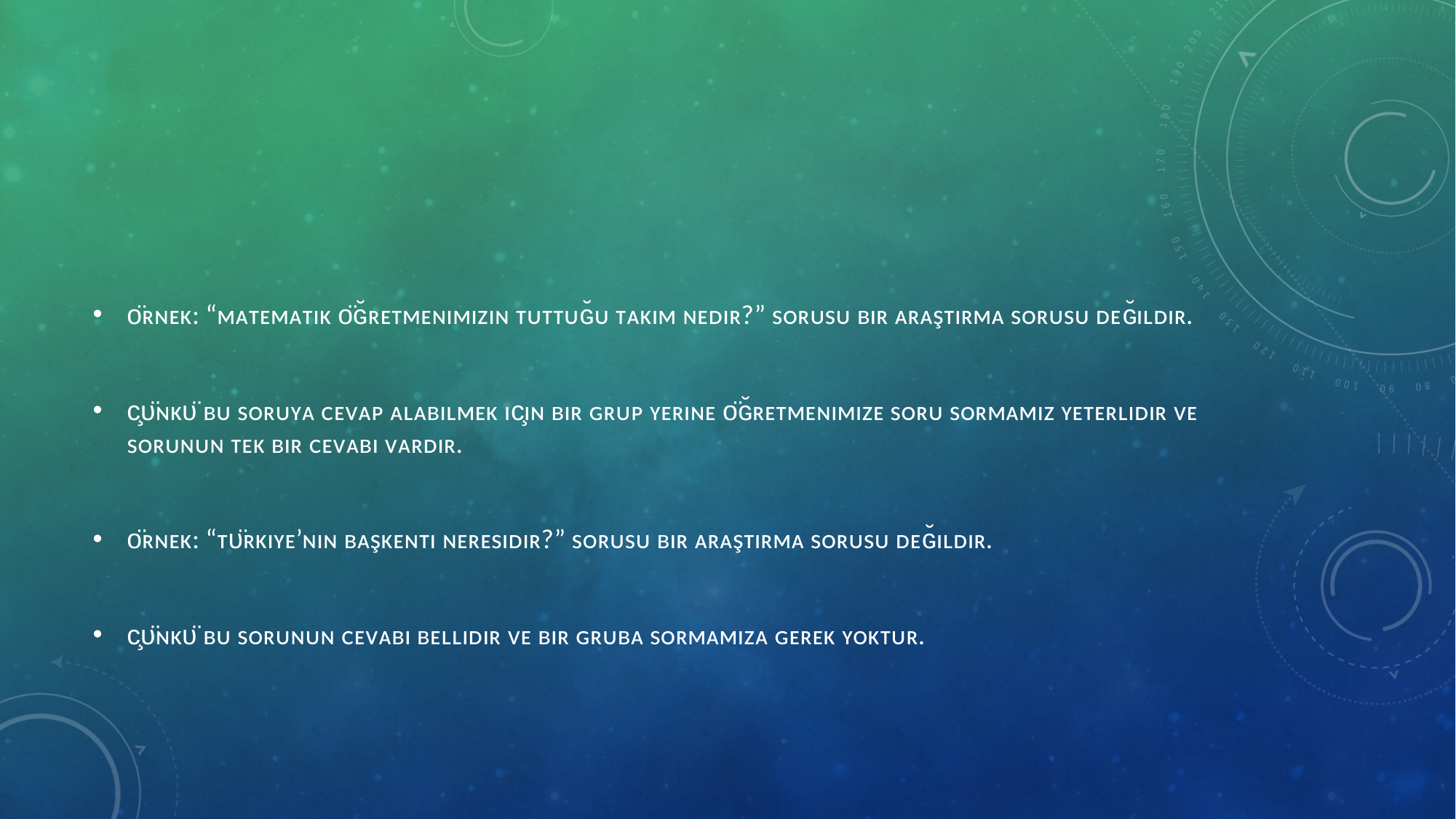

#
ᴏ̈ʀɴᴇᴋ: “ᴍᴀᴛᴇᴍᴀᴛɪᴋ ᴏ̈ɢ̆ʀᴇᴛᴍᴇɴɪᴍɪᴢɪɴ ᴛᴜᴛᴛᴜɢ̆ᴜ ᴛᴀᴋıᴍ ɴᴇᴅɪʀ?” sᴏʀᴜsᴜ ʙɪʀ ᴀʀᴀşᴛıʀᴍᴀ sᴏʀᴜsᴜ ᴅᴇɢ̆ɪʟᴅɪʀ.

ᴄ̧ᴜ̈ɴᴋᴜ̈ ʙᴜ sᴏʀᴜʏᴀ ᴄᴇᴠᴀᴘ ᴀʟᴀʙɪʟᴍᴇᴋ ɪᴄ̧ɪɴ ʙɪʀ ɢʀᴜᴘ ʏᴇʀɪɴᴇ ᴏ̈ɢ̆ʀᴇᴛᴍᴇɴɪᴍɪᴢᴇ sᴏʀᴜ sᴏʀᴍᴀᴍıᴢ ʏᴇᴛᴇʀʟɪᴅɪʀ ᴠᴇ sᴏʀᴜɴᴜɴ ᴛᴇᴋ ʙɪʀ ᴄᴇᴠᴀʙı ᴠᴀʀᴅıʀ.

ᴏ̈ʀɴᴇᴋ: “ᴛᴜ̈ʀᴋɪʏᴇ’ɴɪɴ ʙᴀşᴋᴇɴᴛɪ ɴᴇʀᴇsɪᴅɪʀ?” sᴏʀᴜsᴜ ʙɪʀ ᴀʀᴀşᴛıʀᴍᴀ sᴏʀᴜsᴜ ᴅᴇɢ̆ɪʟᴅɪʀ.

ᴄ̧ᴜ̈ɴᴋᴜ̈ ʙᴜ sᴏʀᴜɴᴜɴ ᴄᴇᴠᴀʙı ʙᴇʟʟɪᴅɪʀ ᴠᴇ ʙɪʀ ɢʀᴜʙᴀ sᴏʀᴍᴀᴍıᴢᴀ ɢᴇʀᴇᴋ ʏᴏᴋᴛᴜʀ.